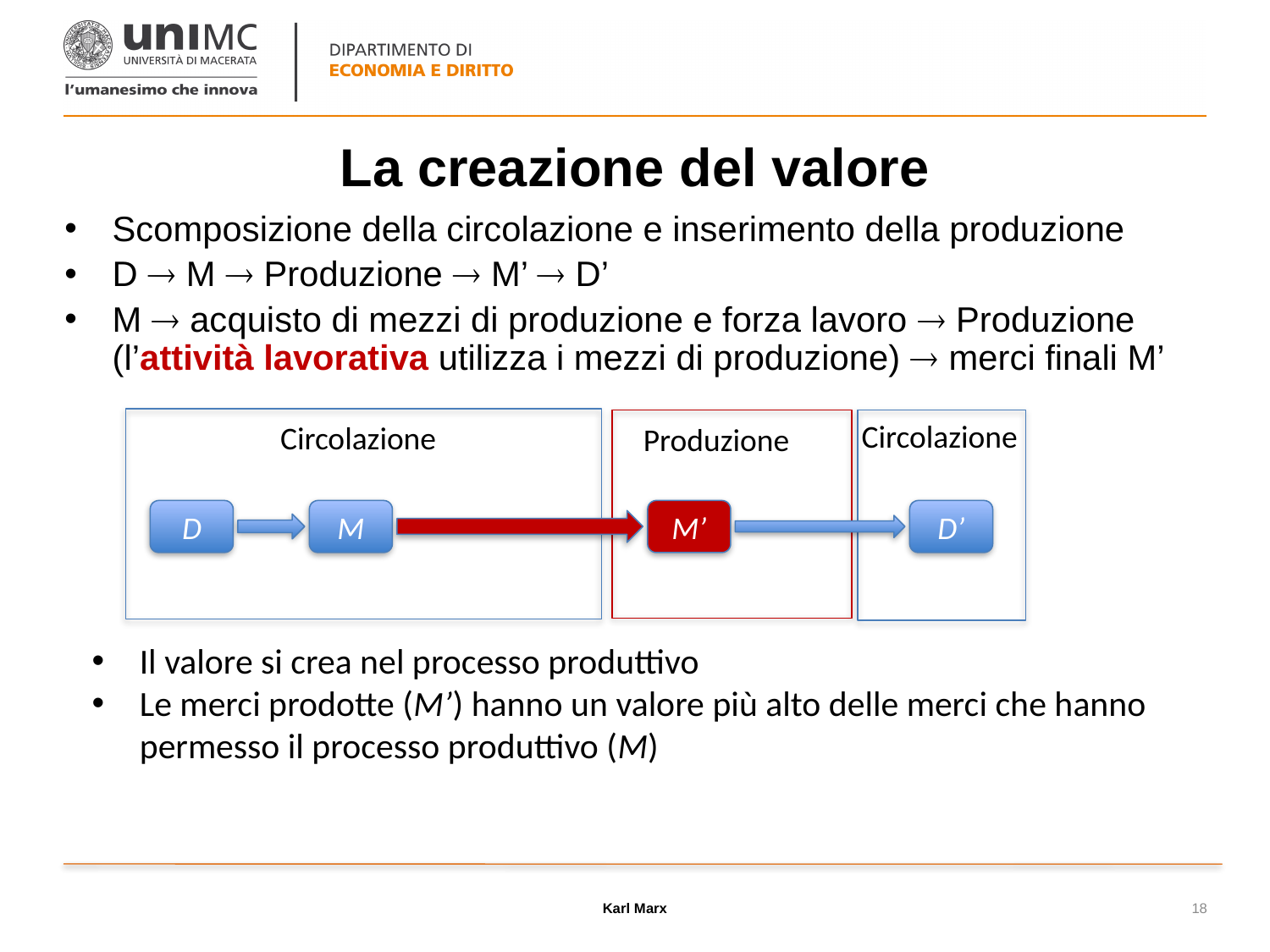

# La creazione del valore
Scomposizione della circolazione e inserimento della produzione
D → M → Produzione → M’ → D’
M → acquisto di mezzi di produzione e forza lavoro → Produzione (l’attività lavorativa utilizza i mezzi di produzione) → merci finali M’

Circolazione
Produzione
D
M
M’
D’

Circolazione

Il valore si crea nel processo produttivo
Le merci prodotte (M’) hanno un valore più alto delle merci che hanno permesso il processo produttivo (M)
Karl Marx
18